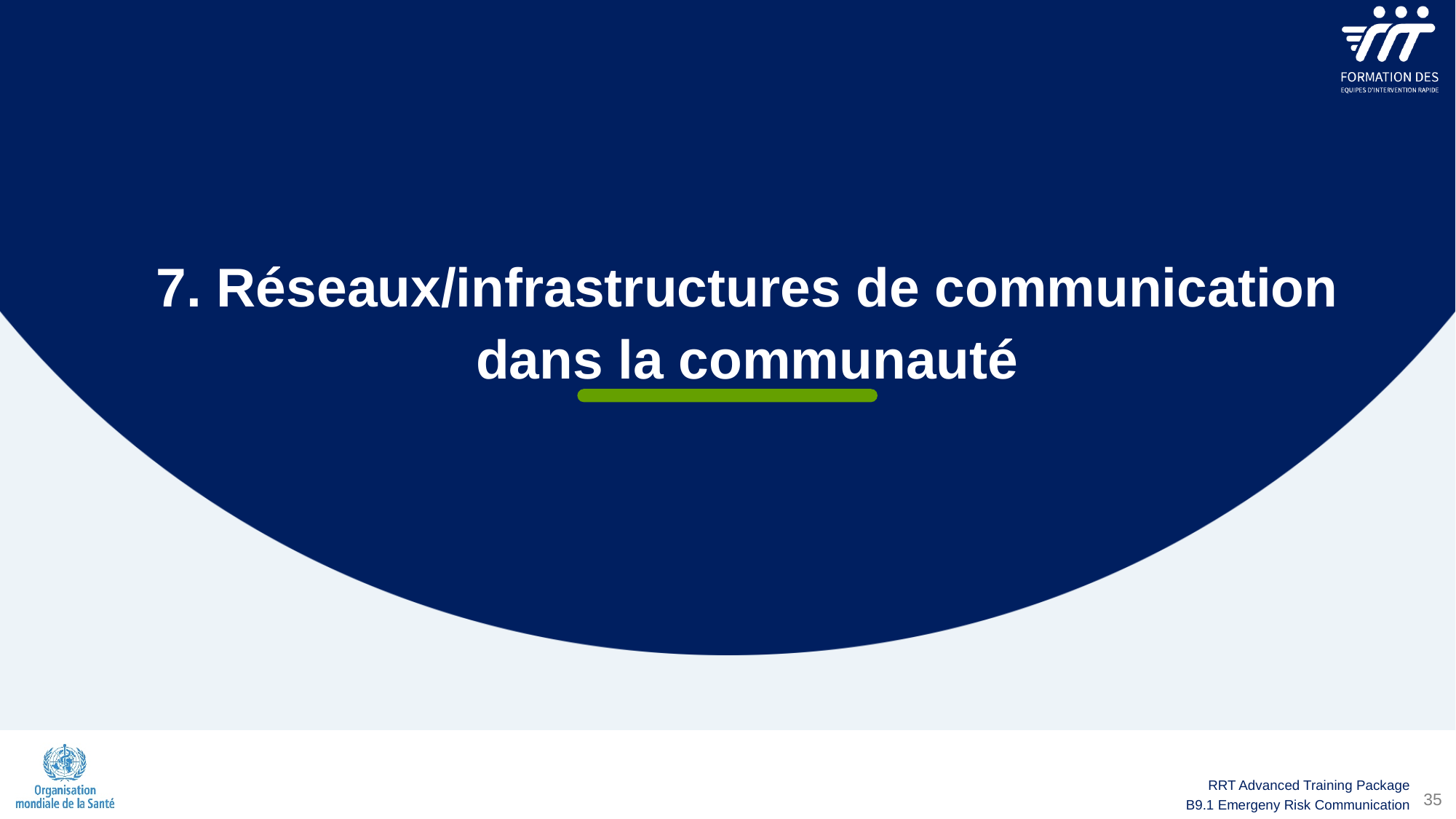

7. Réseaux/infrastructures de communication dans la communauté